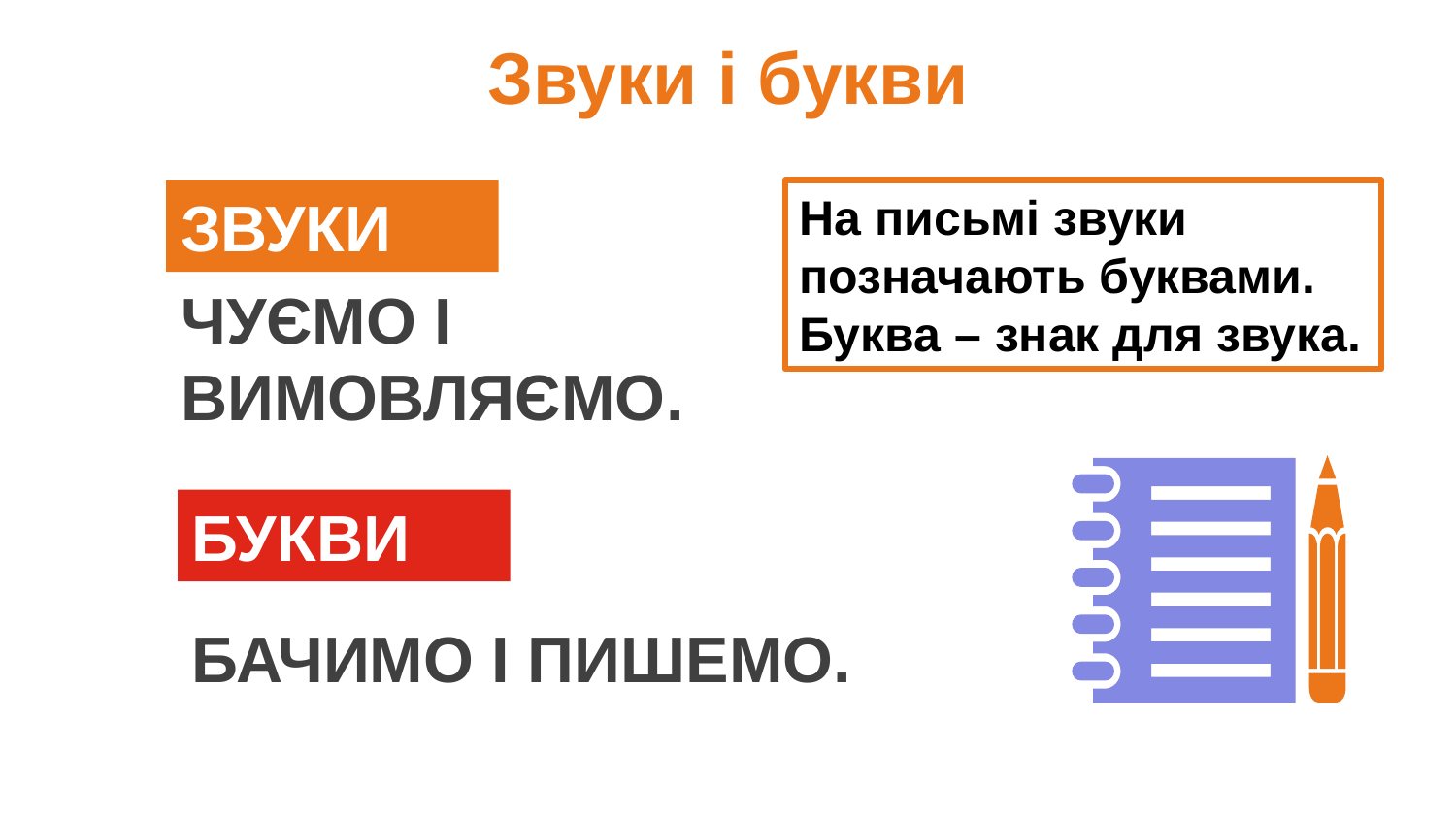

Звуки і букви
ЗВУКИ
ЧУЄМО І ВИМОВЛЯЄМО.
На письмі звуки
позначають буквами.
Буква – знак для звука.

БУКВИ

БАЧИМО І ПИШЕМО.